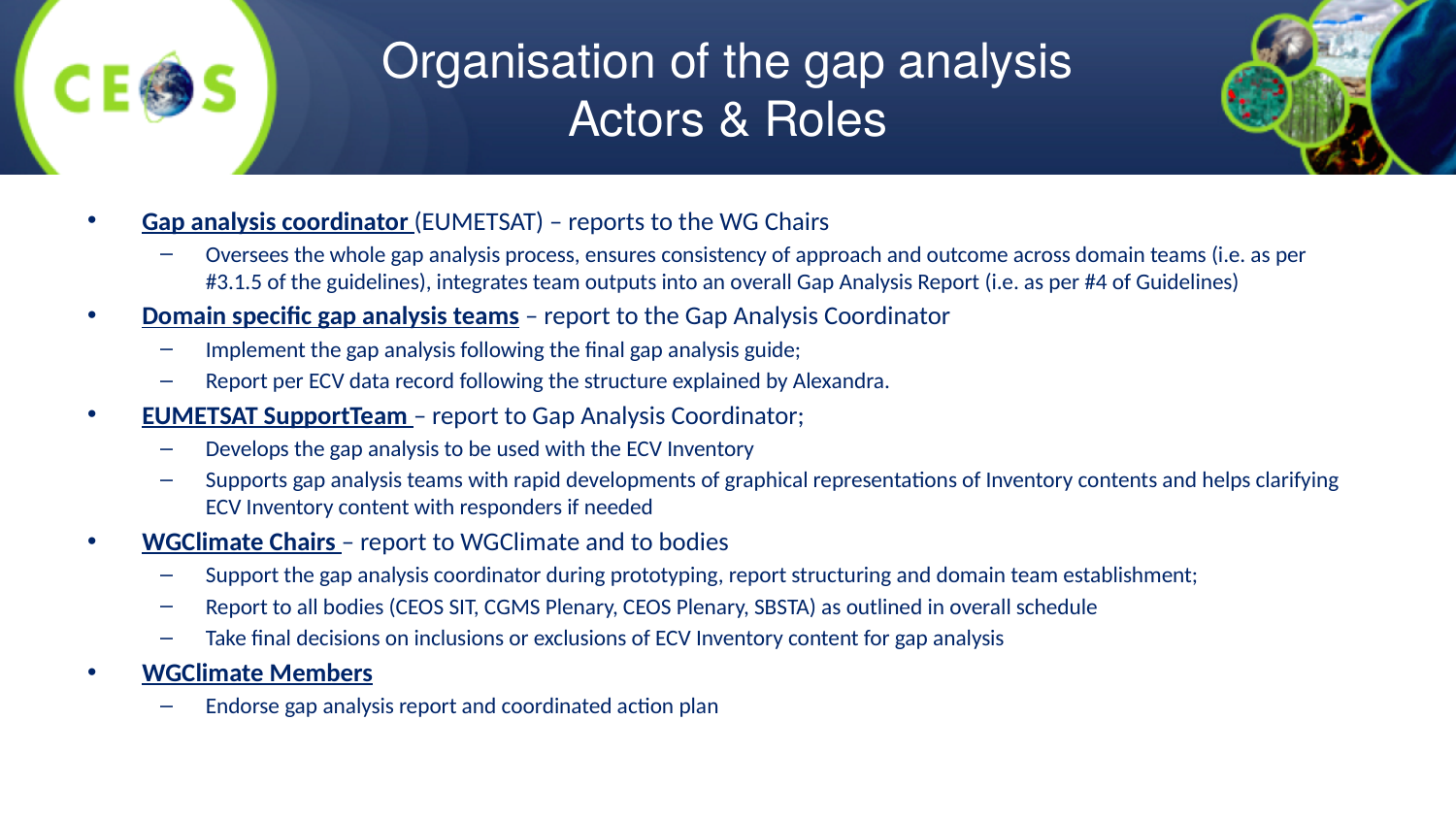

# Organisation of the gap analysis Actors & Roles
Gap analysis coordinator (EUMETSAT) – reports to the WG Chairs
Oversees the whole gap analysis process, ensures consistency of approach and outcome across domain teams (i.e. as per  #3.1.5 of the guidelines), integrates team outputs into an overall Gap Analysis Report (i.e. as per #4 of Guidelines)
Domain specific gap analysis teams – report to the Gap Analysis Coordinator
Implement the gap analysis following the final gap analysis guide;
Report per ECV data record following the structure explained by Alexandra.
EUMETSAT SupportTeam – report to Gap Analysis Coordinator;
Develops the gap analysis to be used with the ECV Inventory
Supports gap analysis teams with rapid developments of graphical representations of Inventory contents and helps clarifying ECV Inventory content with responders if needed
WGClimate Chairs – report to WGClimate and to bodies
Support the gap analysis coordinator during prototyping, report structuring and domain team establishment;
Report to all bodies (CEOS SIT, CGMS Plenary, CEOS Plenary, SBSTA) as outlined in overall schedule
Take final decisions on inclusions or exclusions of ECV Inventory content for gap analysis
WGClimate Members
Endorse gap analysis report and coordinated action plan